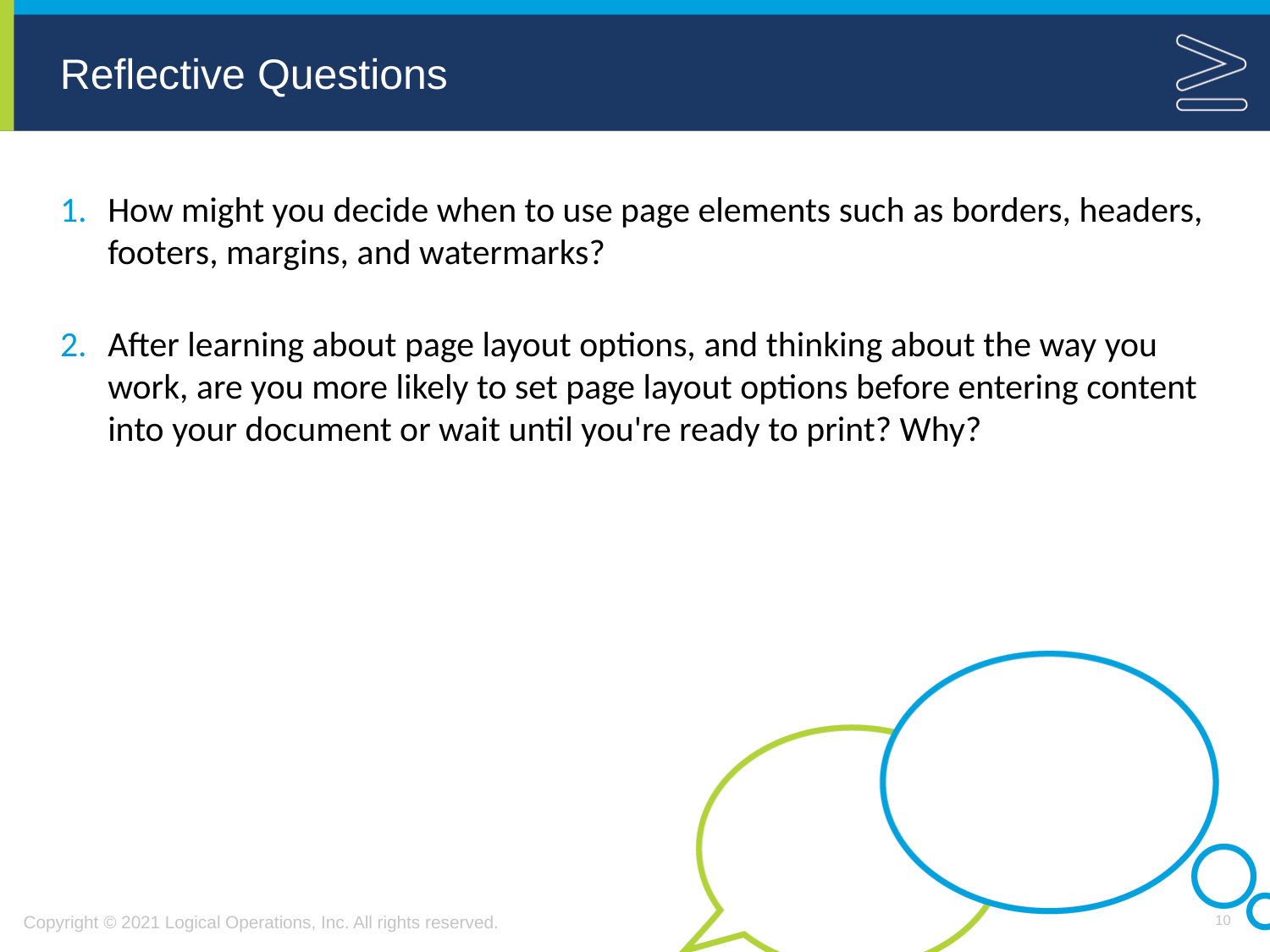

How might you decide when to use page elements such as borders, headers, footers, margins, and watermarks?
After learning about page layout options, and thinking about the way you work, are you more likely to set page layout options before entering content into your document or wait until you're ready to print? Why?
10